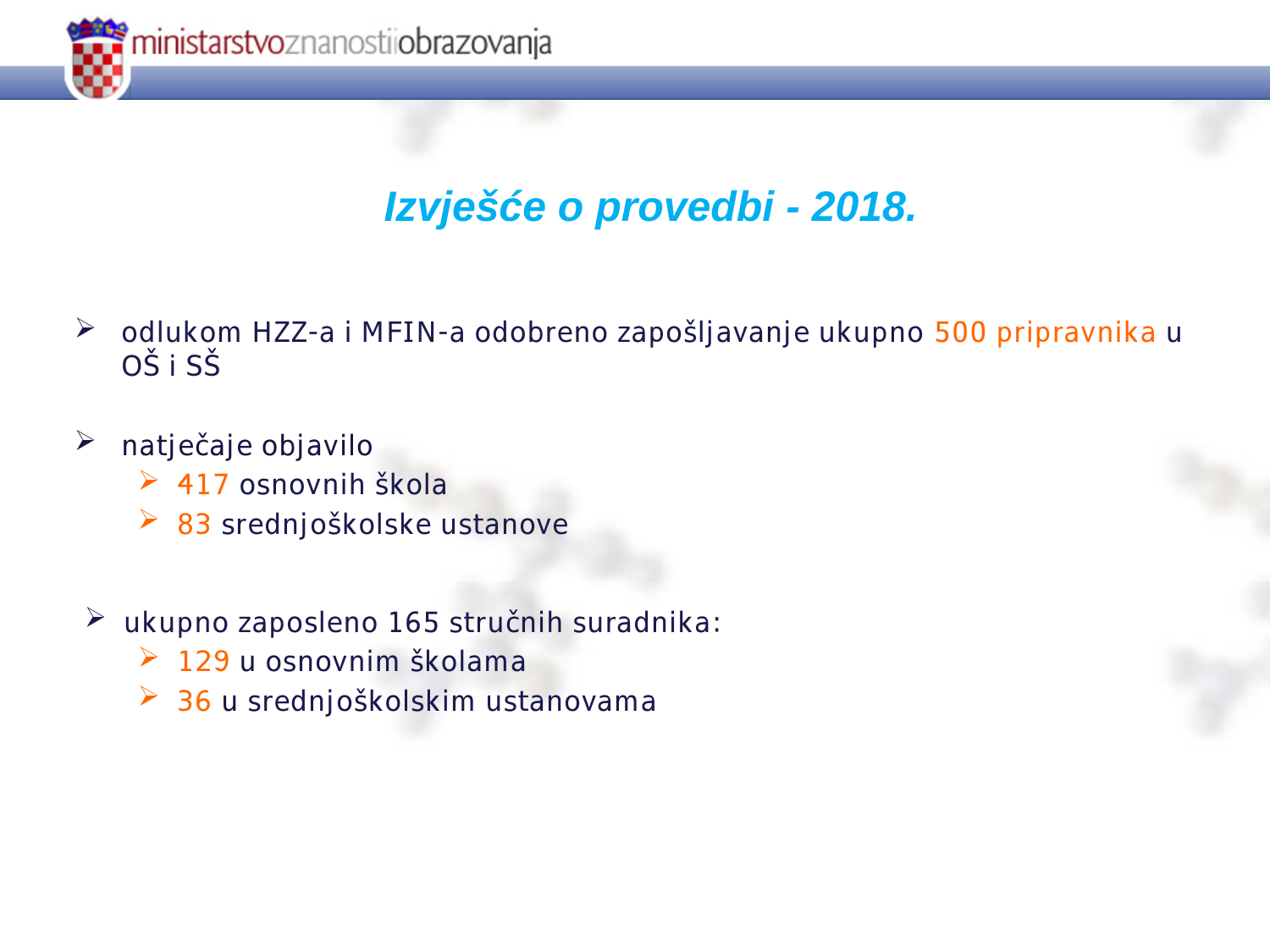

Izvješće o provedbi - 2018.

odlukom HZZ-a i MFIN-a odobreno zapošljavanje ukupno 500 pripravnika u OŠ i SŠ

natječaje objavilo
417 osnovnih škola
83 srednjoškolske ustanove

ukupno zaposleno 165 stručnih suradnika:
129 u osnovnim školama
36 u srednjoškolskim ustanovama